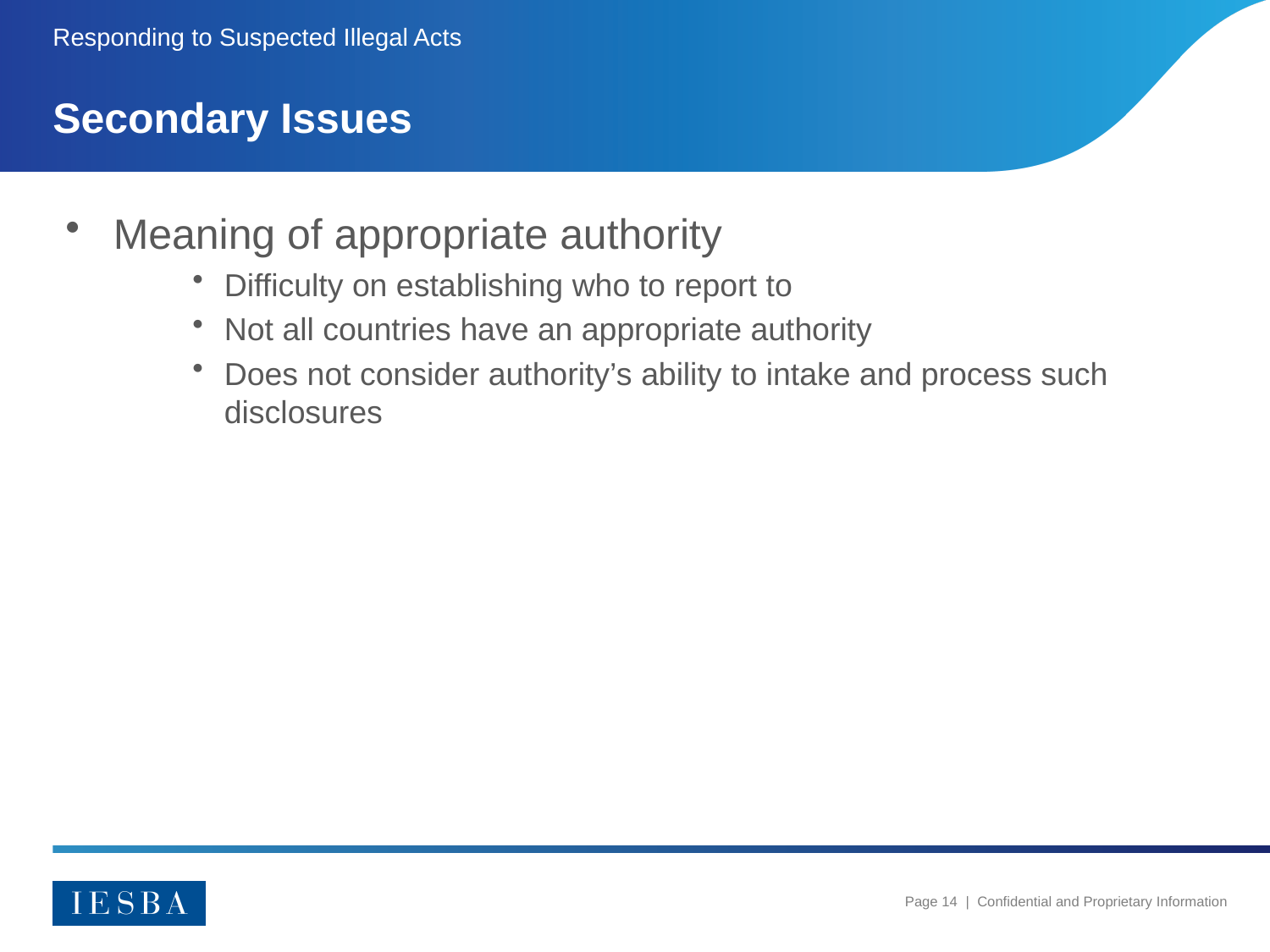

Responding to Suspected Illegal Acts

# Secondary Issues
Meaning of appropriate authority
Difficulty on establishing who to report to
Not all countries have an appropriate authority
Does not consider authority’s ability to intake and process such disclosures